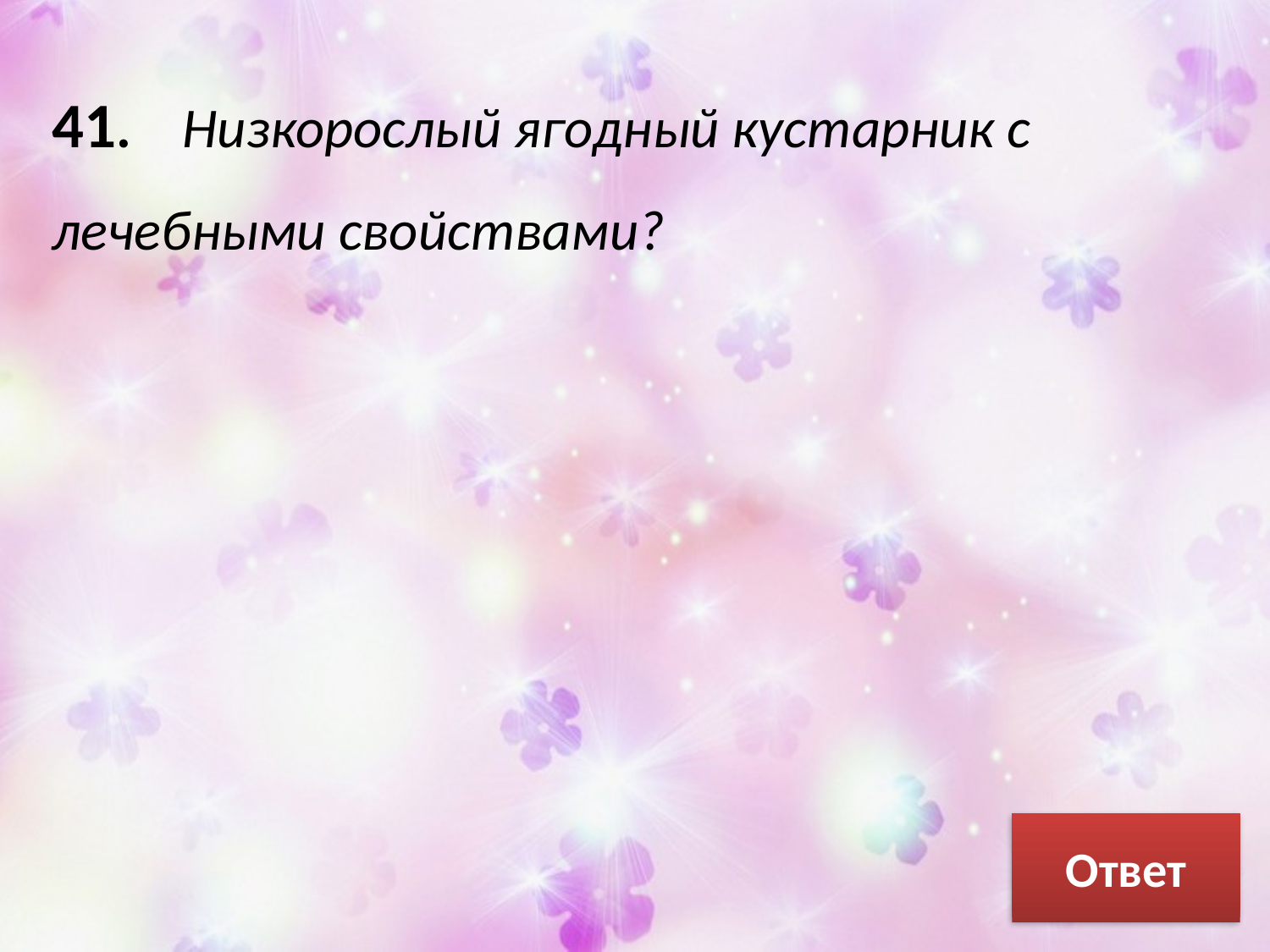

41.    Низкорослый ягодный кустарник с лечебными свойствами?
Ответ